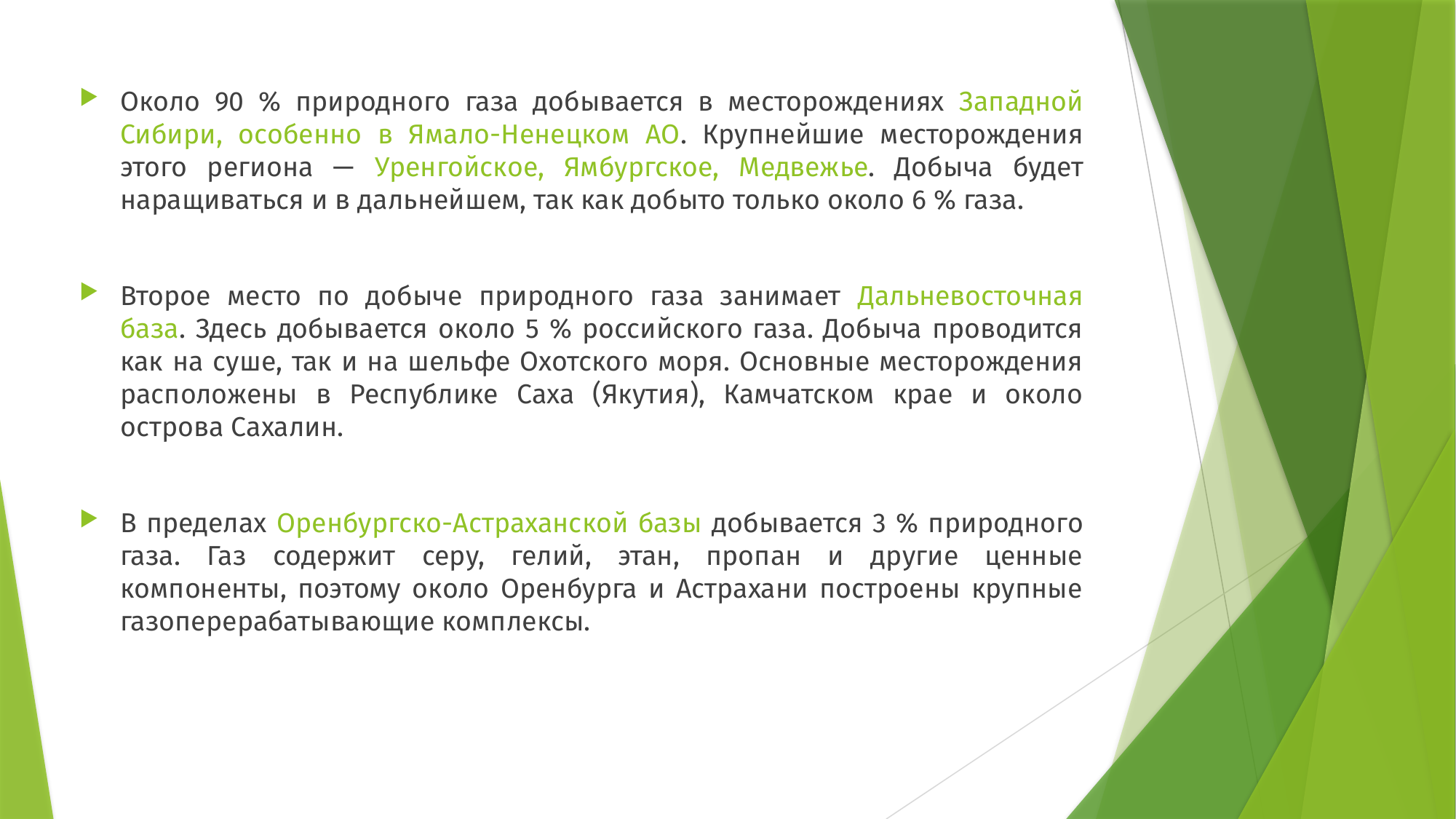

Около 90 % природного газа добывается в месторождениях Западной Сибири, особенно в Ямало-Ненецком АО. Крупнейшие месторождения этого региона — Уренгойское, Ямбургское, Медвежье. Добыча будет наращиваться и в дальнейшем, так как добыто только около 6 % газа.

Второе место по добыче природного газа занимает Дальневосточная база. Здесь добывается около 5 % российского газа. Добыча проводится как на суше, так и на шельфе Охотского моря. Основные месторождения расположены в Республике Саха (Якутия), Камчатском крае и около острова Сахалин.

В пределах Оренбургско-Астраханской базы добывается 3 % природного газа. Газ содержит серу, гелий, этан, пропан и другие ценные компоненты, поэтому около Оренбурга и Астрахани построены крупные газоперерабатывающие комплексы.